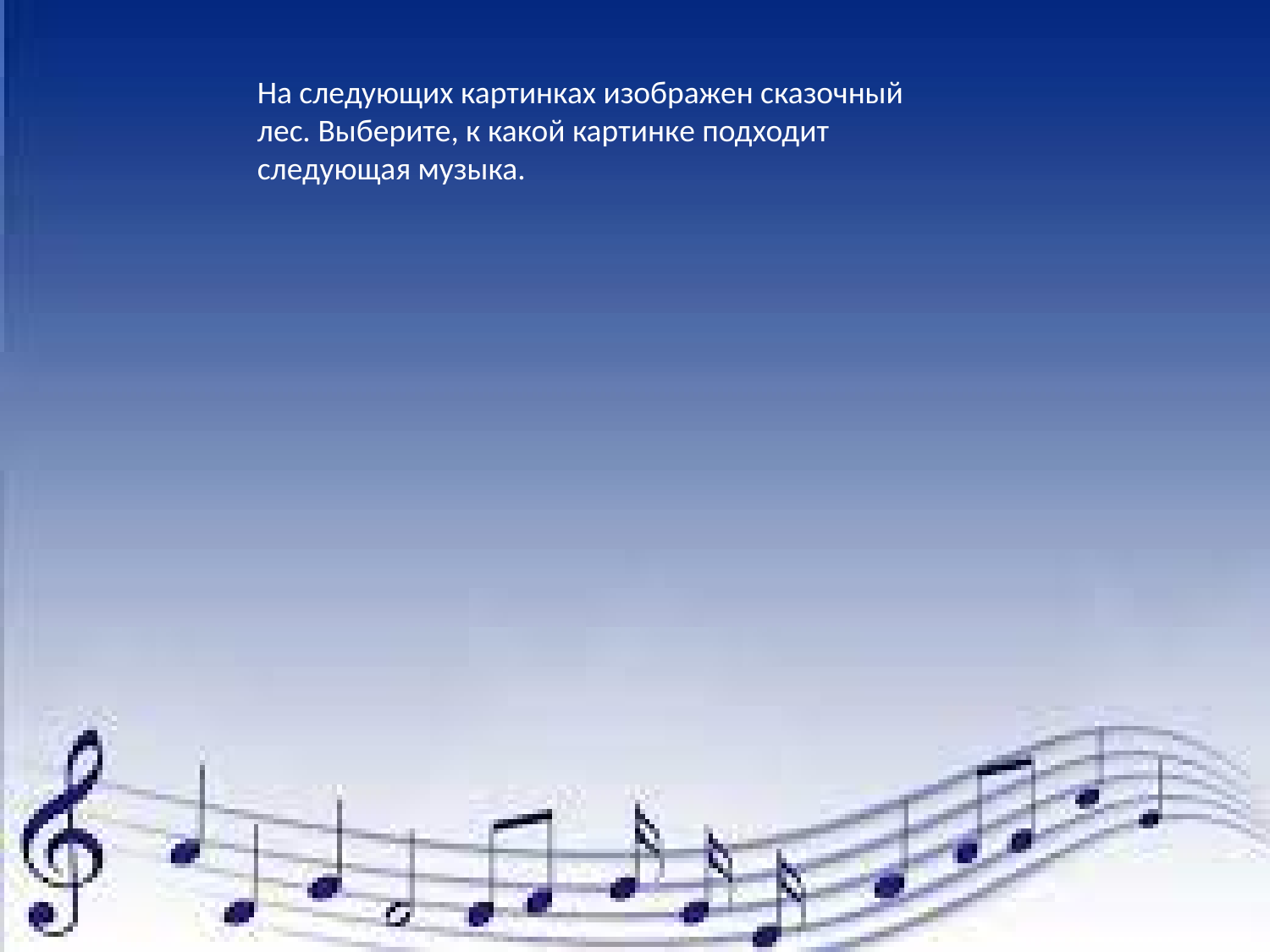

На следующих картинках изображен сказочный лес. Выберите, к какой картинке подходит следующая музыка.